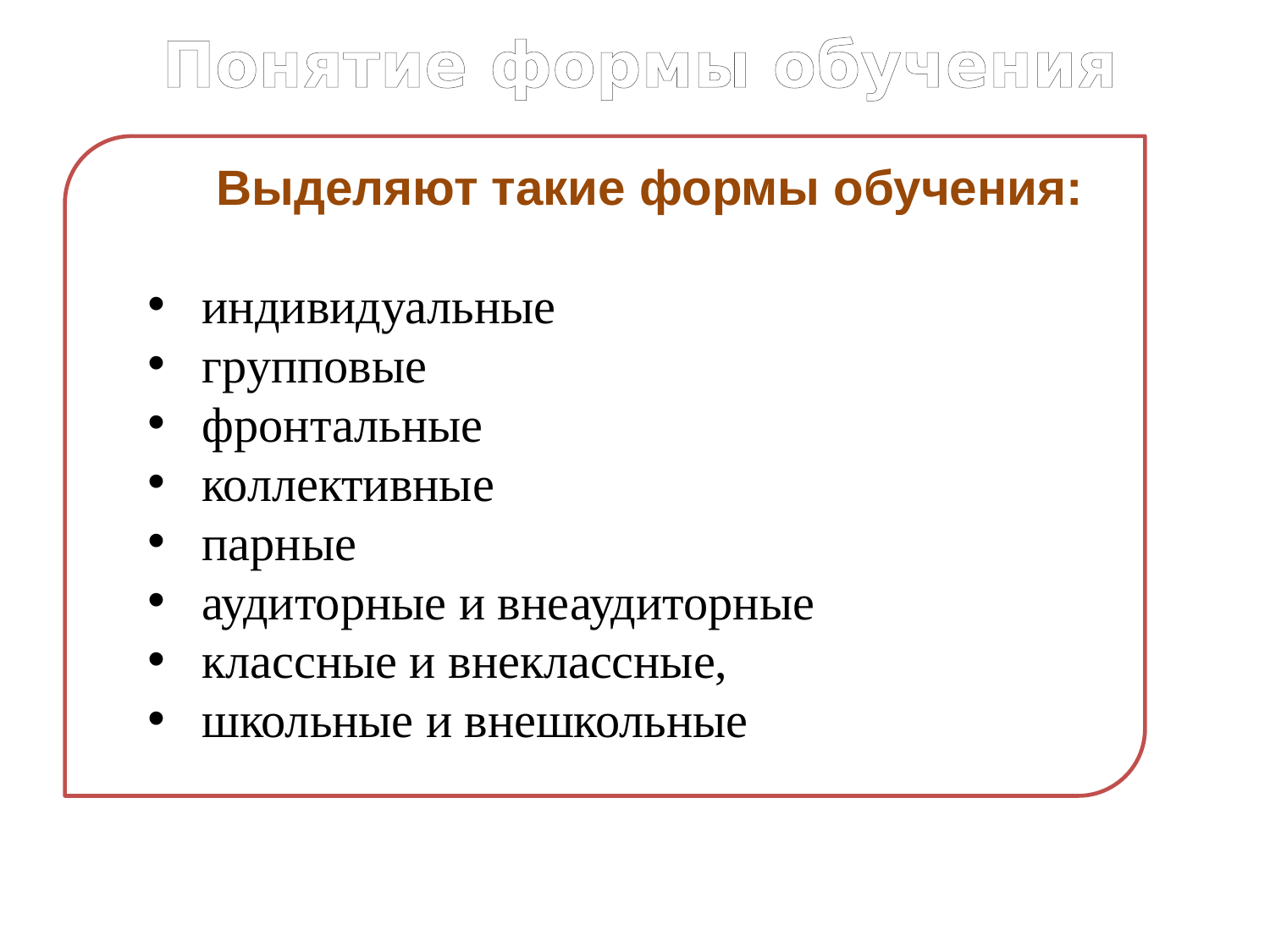

Понятие формы обучения

     Выделяют такие формы обучения:

  индивидуальные
  групповые
  фронтальные
  коллективные
  парные
  аудиторные и внеаудиторные
  классные и внеклассные,
  школьные и внешкольные